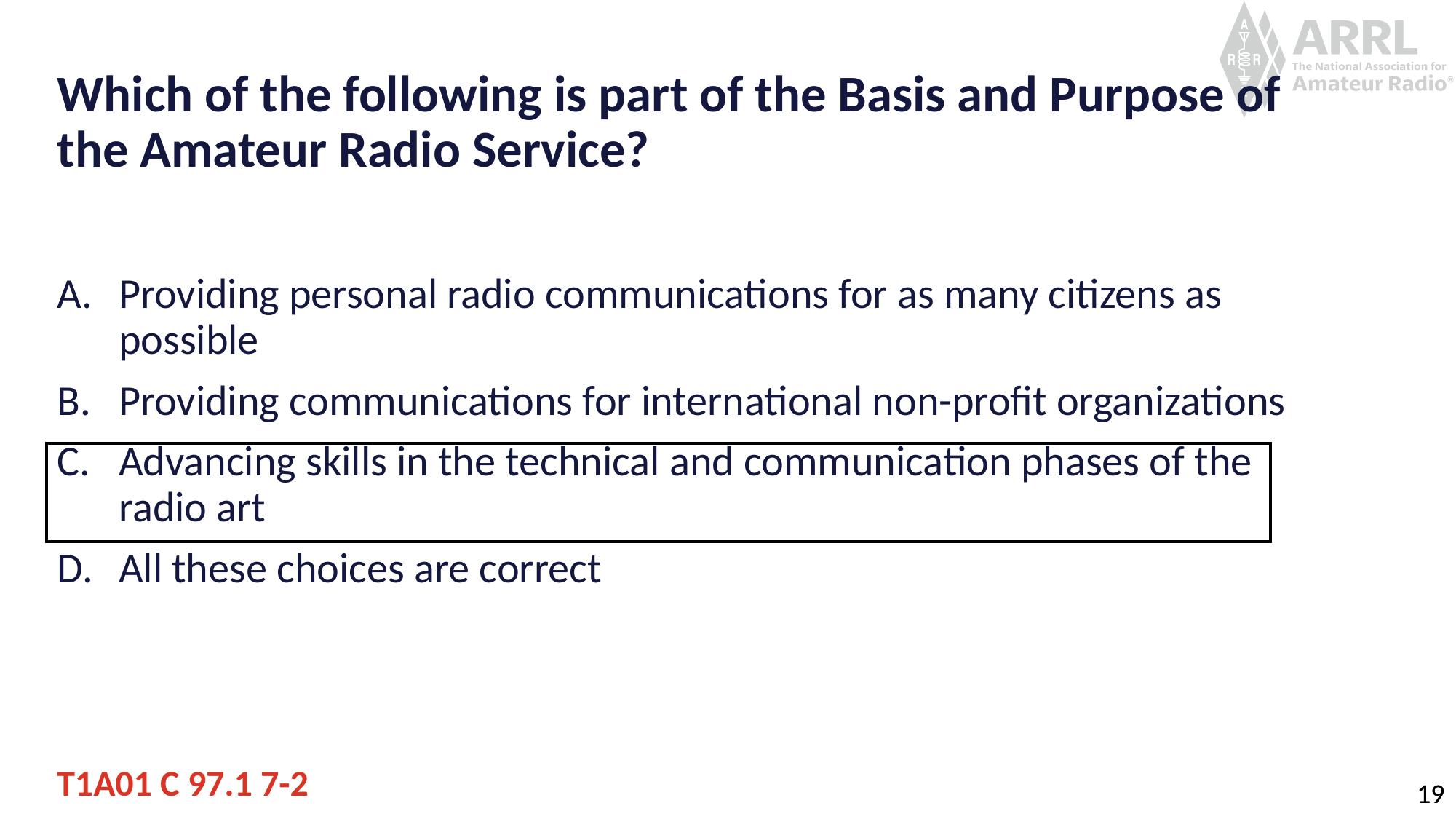

# Which of the following is part of the Basis and Purpose of the Amateur Radio Service?
Providing personal radio communications for as many citizens as possible
Providing communications for international non-profit organizations
Advancing skills in the technical and communication phases of the radio art
All these choices are correct

T1A01 C 97.1 7-2